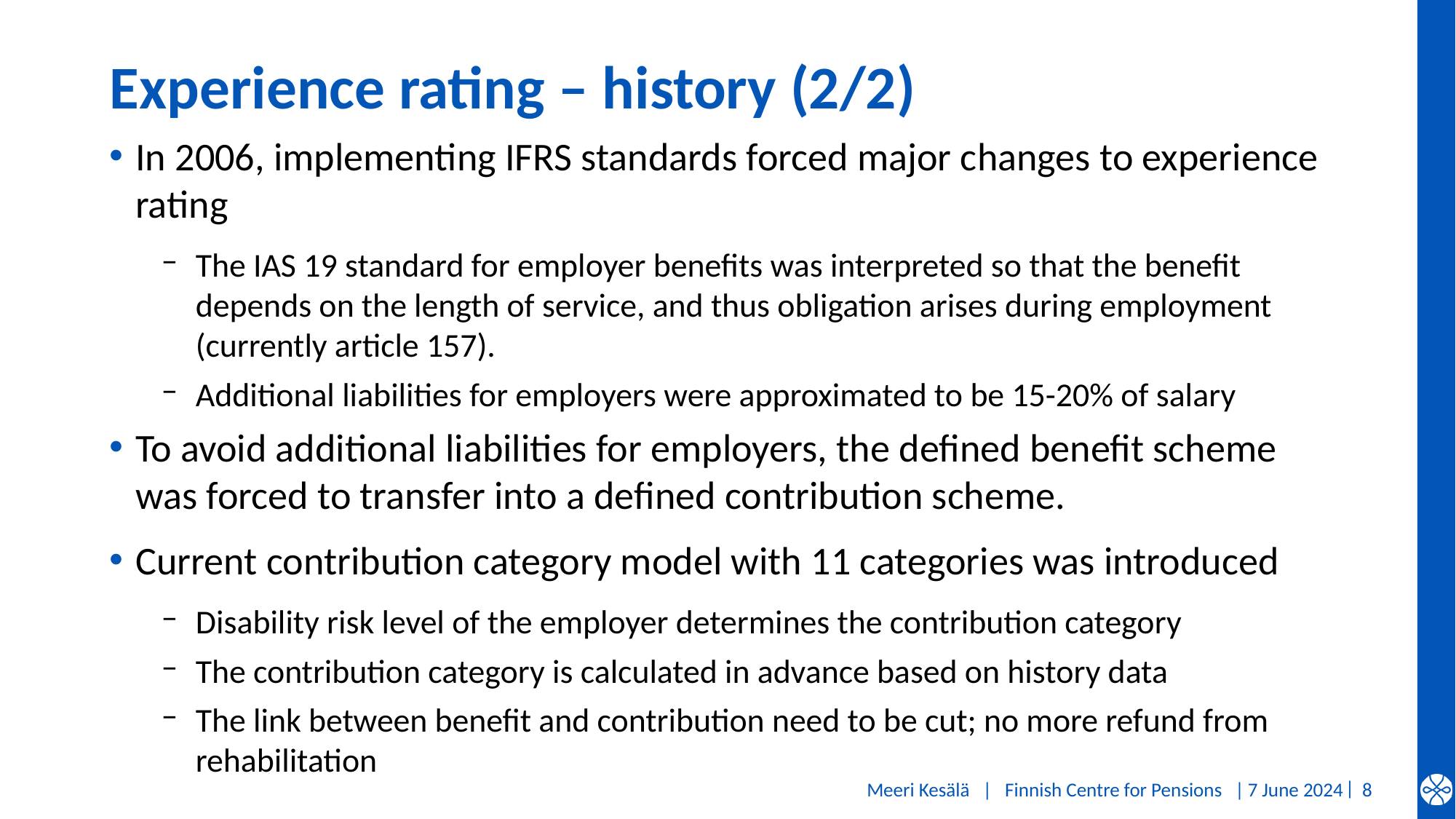

# Experience rating – history (2/2)
In 2006, implementing IFRS standards forced major changes to experience rating
The IAS 19 standard for employer benefits was interpreted so that the benefit depends on the length of service, and thus obligation arises during employment (currently article 157).
Additional liabilities for employers were approximated to be 15-20% of salary
To avoid additional liabilities for employers, the defined benefit scheme was forced to transfer into a defined contribution scheme.
Current contribution category model with 11 categories was introduced
Disability risk level of the employer determines the contribution category
The contribution category is calculated in advance based on history data
The link between benefit and contribution need to be cut; no more refund from rehabilitation
Meeri Kesälä   |   Finnish Centre for Pensions   |
7 June 2024
8